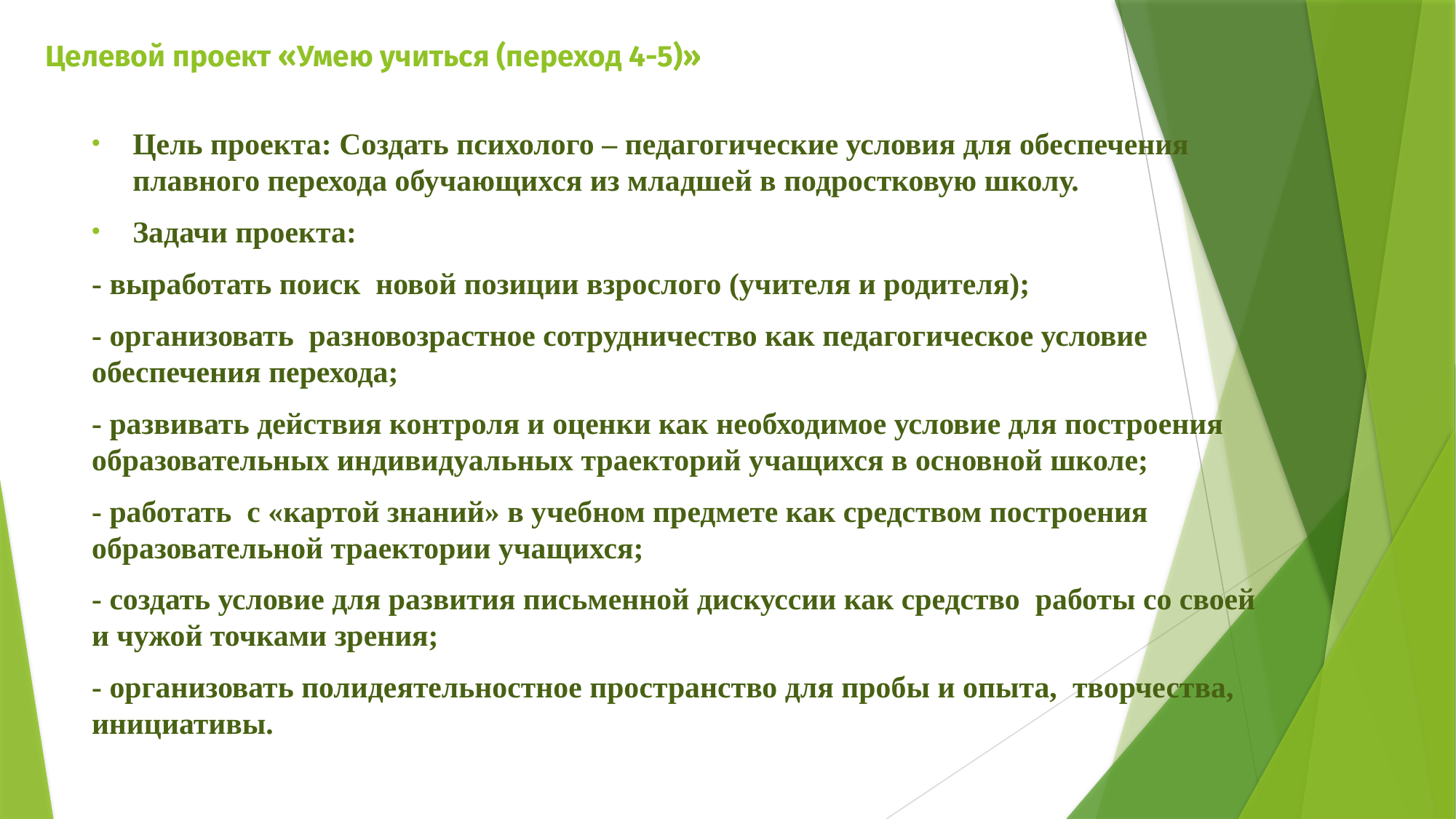

# Целевой проект «Умею учиться (переход 4-5)»
Цель проекта: Создать психолого – педагогические условия для обеспечения плавного перехода обучающихся из младшей в подростковую школу.
Задачи проекта:
- выработать поиск  новой позиции взрослого (учителя и родителя);
- организовать  разновозрастное сотрудничество как педагогическое условие обеспечения перехода;
- развивать действия контроля и оценки как необходимое условие для построения образовательных индивидуальных траекторий учащихся в основной школе;
- работать  с «картой знаний» в учебном предмете как средством построения образовательной траектории учащихся;
- создать условие для развития письменной дискуссии как средство  работы со своей и чужой точками зрения;
- организовать полидеятельностное пространство для пробы и опыта,  творчества,  инициативы.